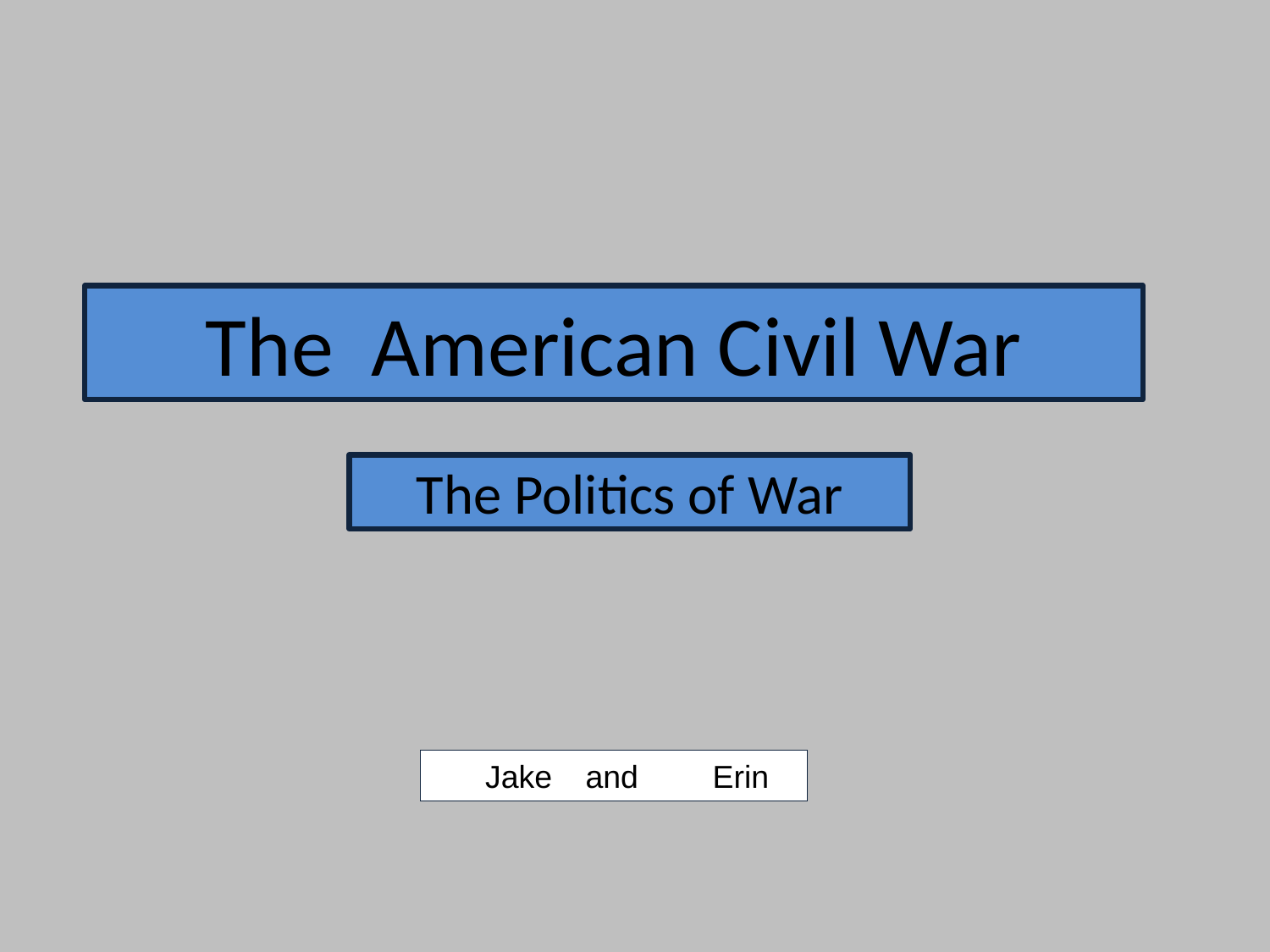

The  American Civil War
# The Politics of War
   Jake 	and	Erin